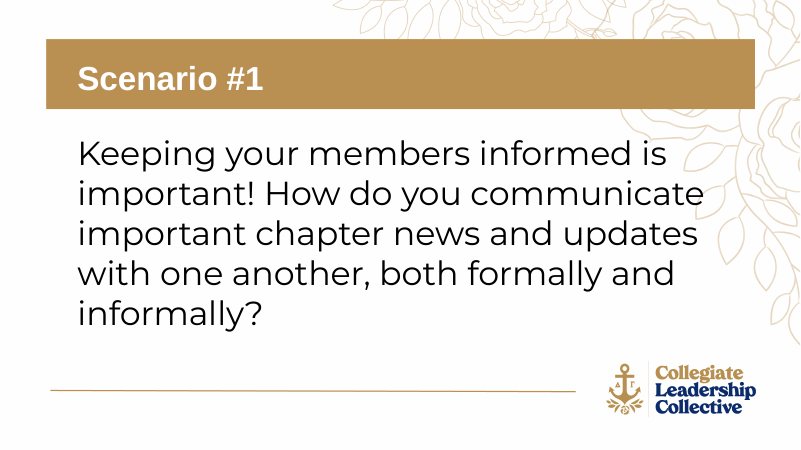

Scenario #1
Keeping your members informed is important! How do you communicate important chapter news and updates with one another, both formally and informally?